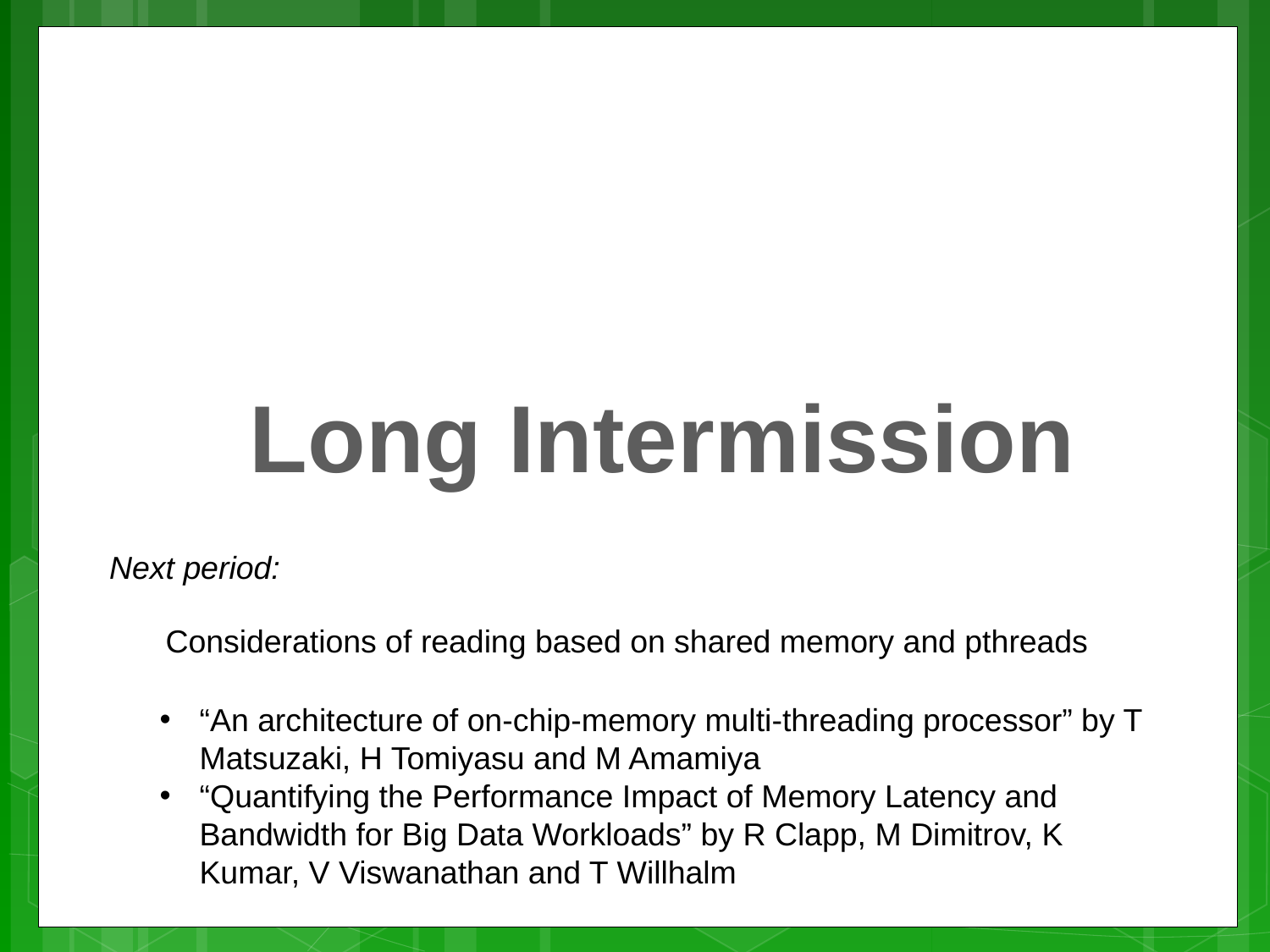

Long Intermission
Next period:
Considerations of reading based on shared memory and pthreads
“An architecture of on-chip-memory multi-threading processor” by T Matsuzaki, H Tomiyasu and M Amamiya
“Quantifying the Performance Impact of Memory Latency and Bandwidth for Big Data Workloads” by R Clapp, M Dimitrov, K Kumar, V Viswanathan and T Willhalm